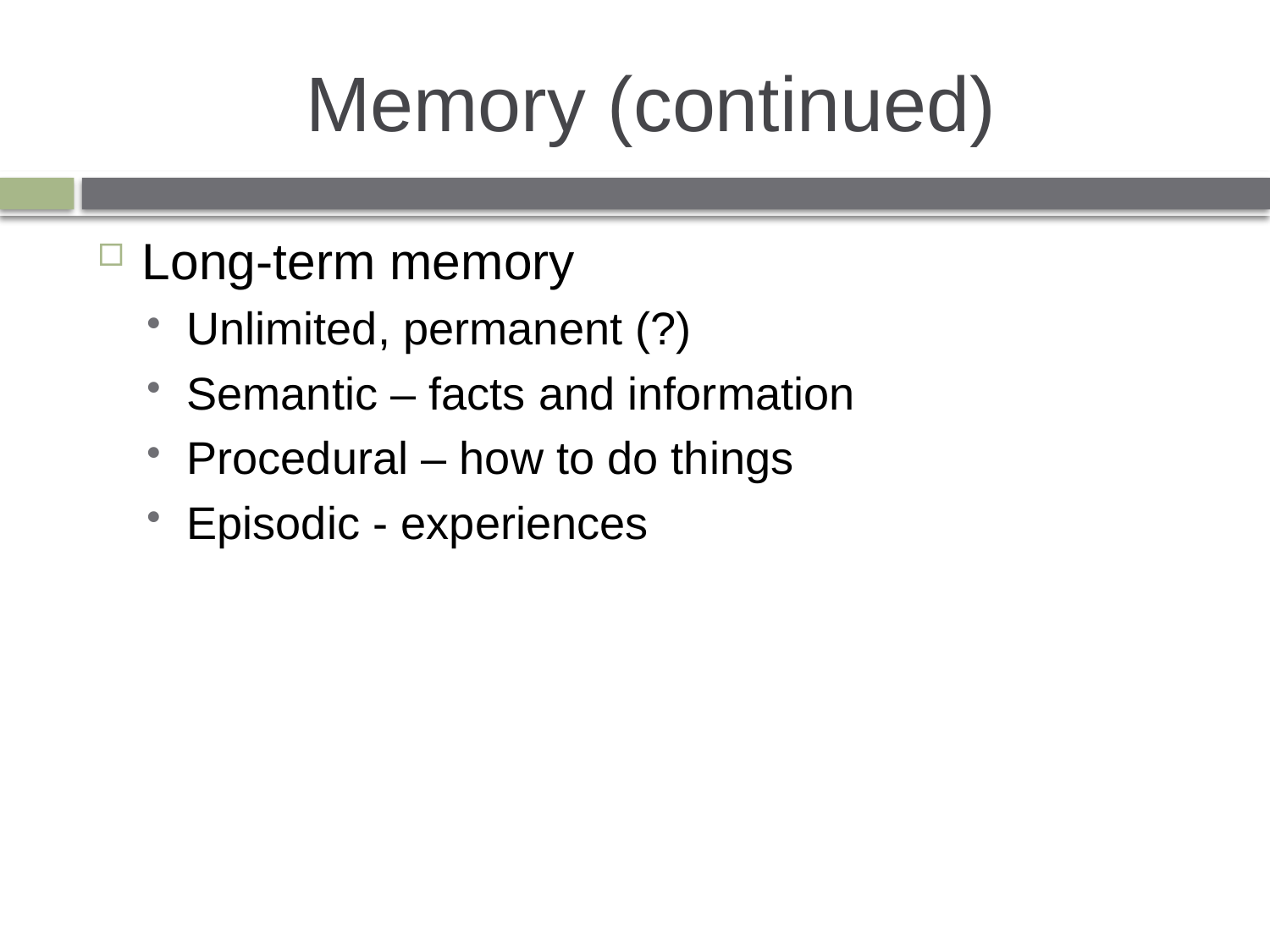

# Memory (continued)
Long-term memory
Unlimited, permanent (?)
Semantic – facts and information
Procedural – how to do things
Episodic - experiences